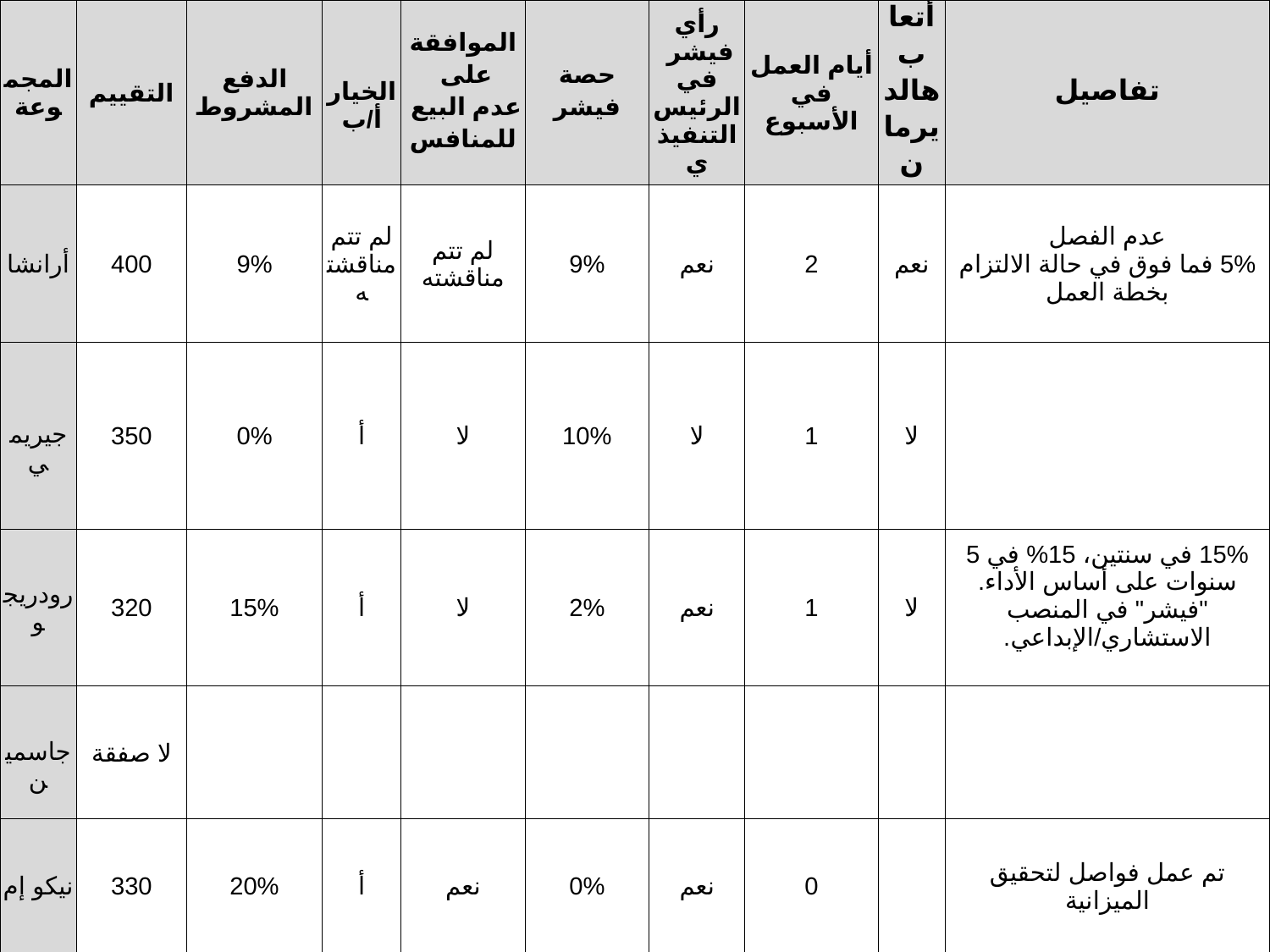

| المجموعة | التقييم | الدفع المشروط | الخيار أ/ب | الموافقة على عدم البيع للمنافس | حصة فيشر | رأي فيشر في الرئيس التنفيذي | أيام العمل في الأسبوع | أتعاب هالديرمان | تفاصيل |
| --- | --- | --- | --- | --- | --- | --- | --- | --- | --- |
| أرانشا | 400 | 9% | لم تتم مناقشته | لم تتم مناقشته | 9% | نعم | 2 | نعم | عدم الفصل 5% فما فوق في حالة الالتزام بخطة العمل |
| جيريمي | 350 | 0% | أ | لا | 10% | لا | 1 | لا |  |
| رودريجو | 320 | 15% | أ | لا | 2% | نعم | 1 | لا | 15% في سنتين، 15% في 5 سنوات على أساس الأداء. "فيشر" في المنصب الاستشاري/الإبداعي. |
| جاسمين | لا صفقة |  |  |  |  |  |  |  |  |
| نيكو إم | 330 | 20% | أ | نعم | 0% | نعم | 0 |  | تم عمل فواصل لتحقيق الميزانية |